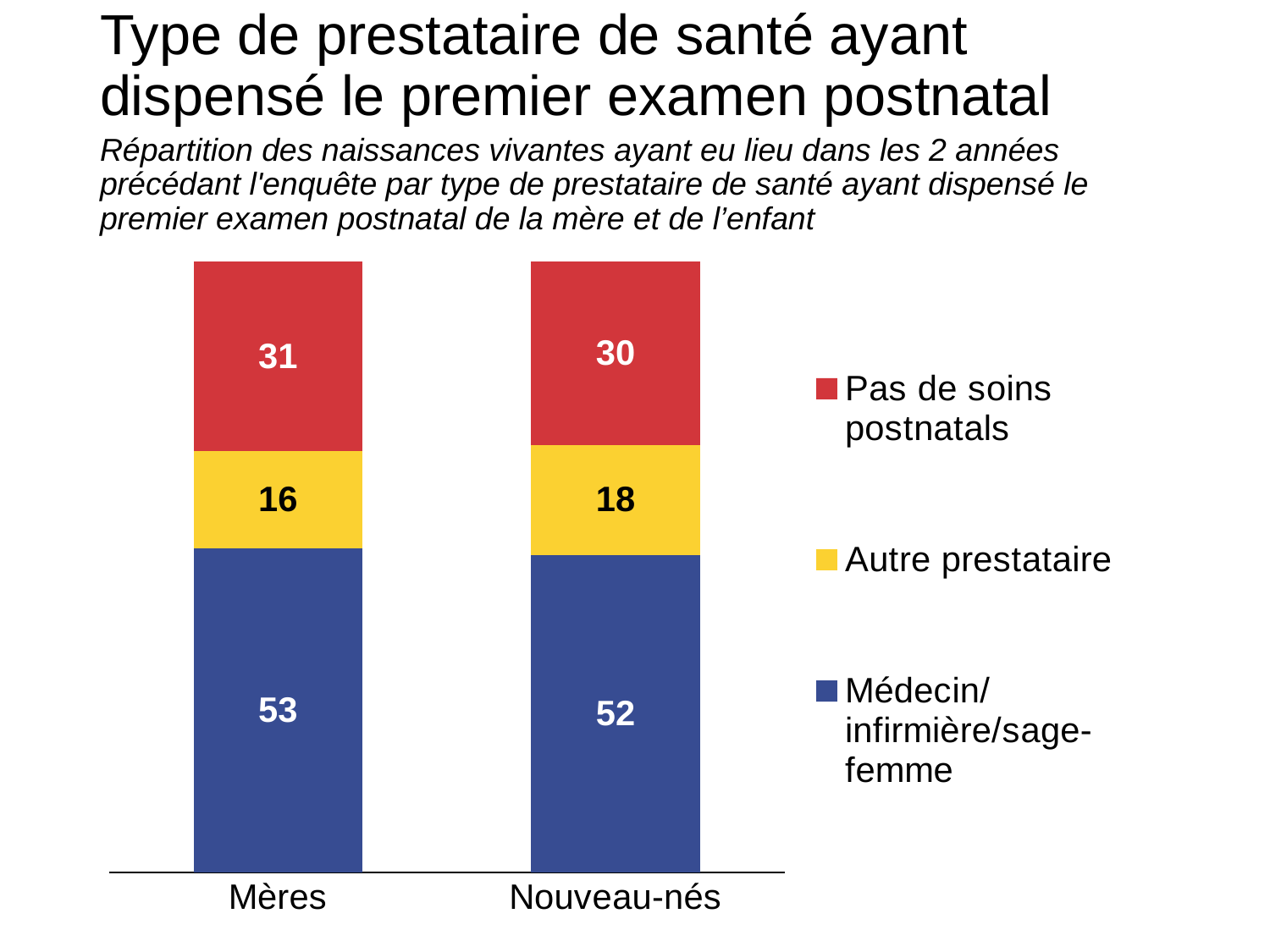

# Type de prestataire de santé ayant dispensé le premier examen postnatal
Répartition des naissances vivantes ayant eu lieu dans les 2 années précédant l'enquête par type de prestataire de santé ayant dispensé le premier examen postnatal de la mère et de l’enfant

### Chart

| Category | Médecin/ infirmière/sage-femme | Autre prestataire | Pas de soins postnatals |
|---|---|---|---|
| Mères | 53.0 | 16.0 | 31.0 |
| Nouveau-nés | 52.0 | 18.0 | 30.0 |